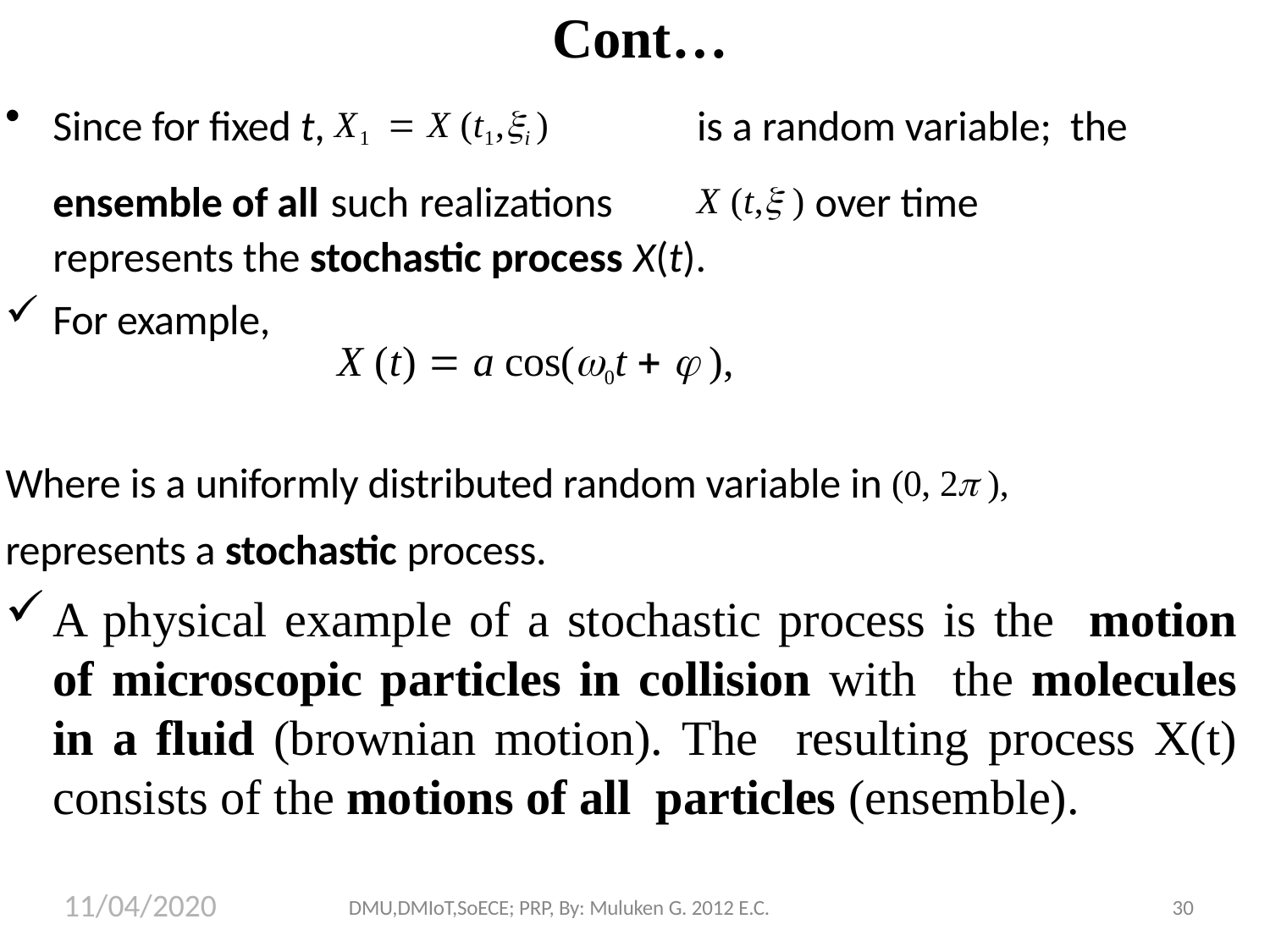

# Cont…
Since for fixed t, X1  = X (t1,ξi )	is a random variable;  the ensemble of all such realizations	X (t,ξ ) over time  represents the stochastic process X(t).
For example,
X (t) = a cos(ω0t + ϕ ),
Where is a uniformly distributed random variable in (0, 2π ),
represents a stochastic process.
A physical example of a stochastic process is the  motion of microscopic particles in collision with  the molecules in a fluid (brownian motion). The  resulting process X(t) consists of the motions of all  particles (ensemble).
11/04/2020
DMU,DMIoT,SoECE; PRP, By: Muluken G. 2012 E.C.
30